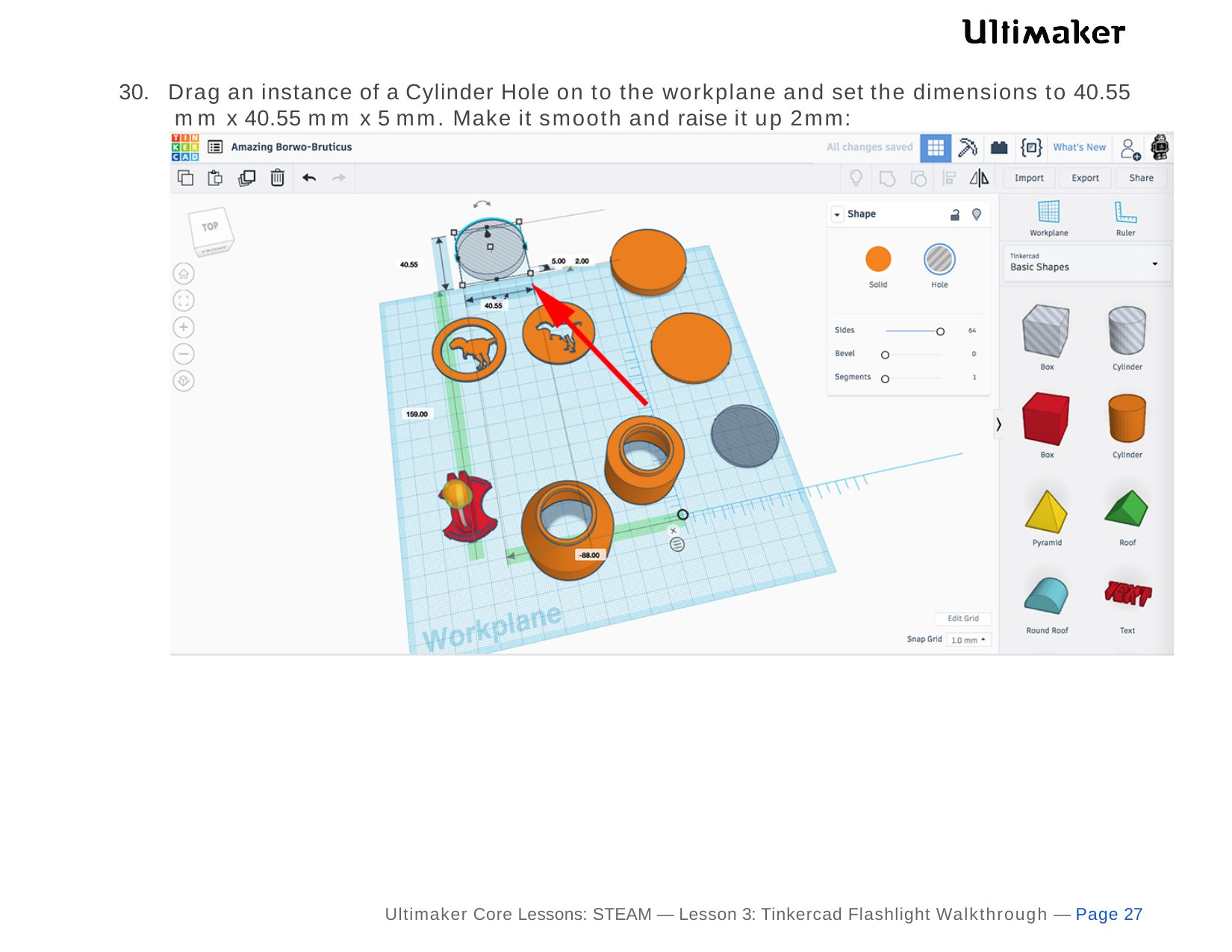

30.	Drag an instance of a Cylinder Hole on to the workplane and set the dimensions to 40.55  mm x 40.55 mm x 5 mm. Make it smooth and raise it up 2mm:

Ultimaker Core Lessons: STEAM — Lesson 3: Tinkercad Flashlight Walkthrough — Page 27